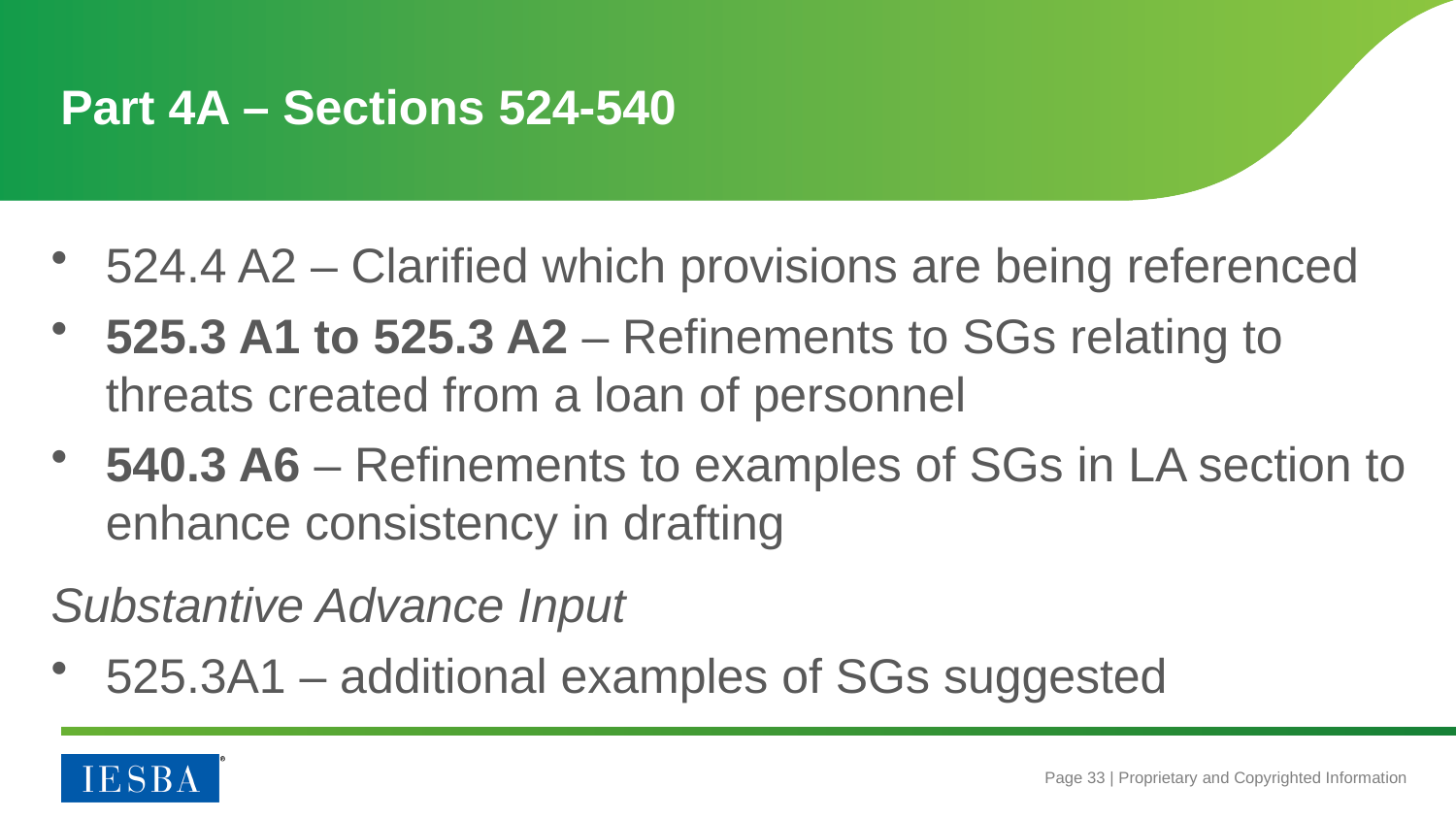

# Part 4A – Sections 524-540
524.4 A2 – Clarified which provisions are being referenced
525.3 A1 to 525.3 A2 – Refinements to SGs relating to  threats created from a loan of personnel
540.3 A6 – Refinements to examples of SGs in LA section to enhance consistency in drafting
Substantive Advance Input
525.3A1 – additional examples of SGs suggested